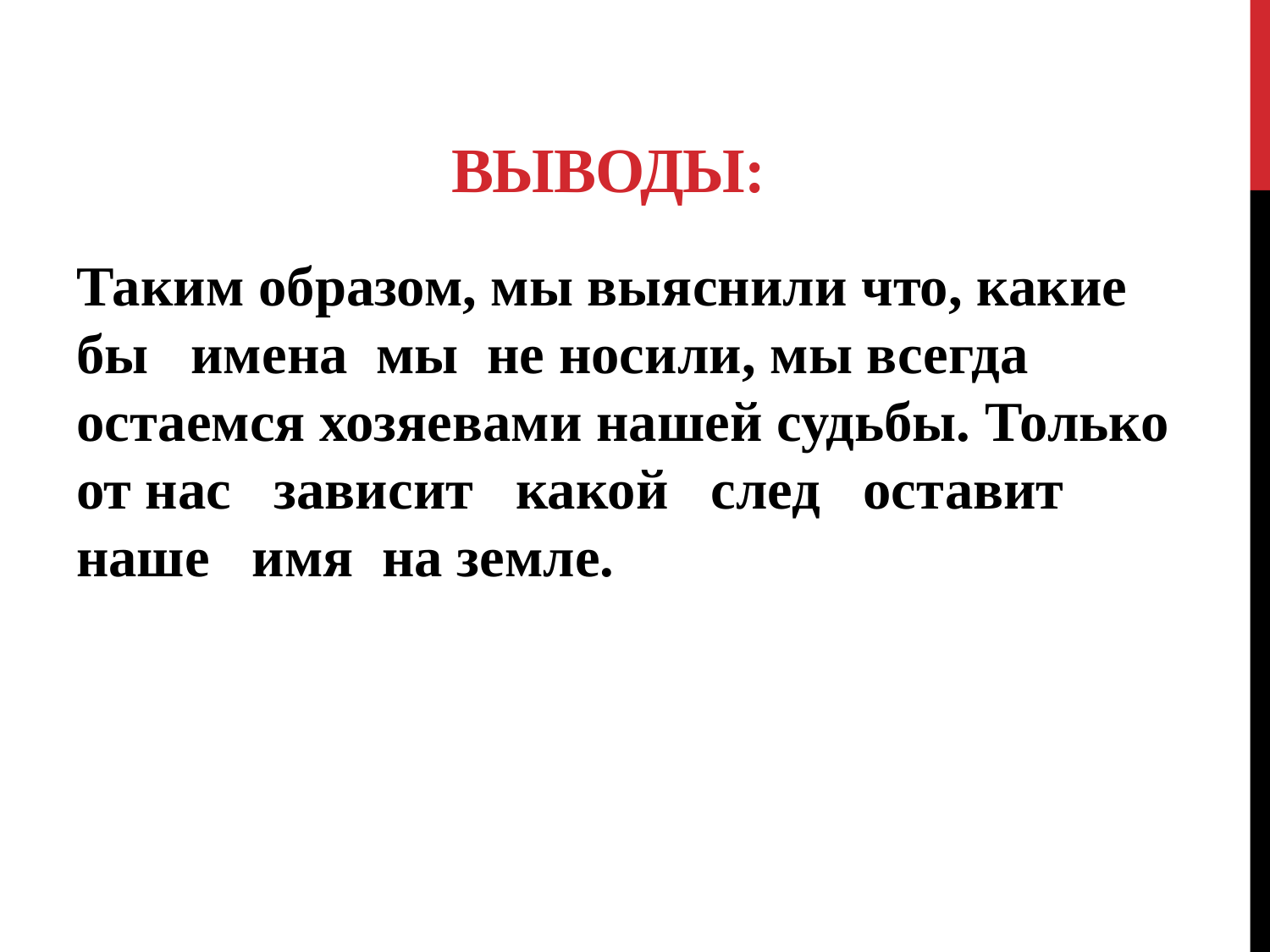

# Выводы:
Таким образом, мы выяснили что, какие    бы   имена  мы  не носили, мы всегда   остаемся хозяевами нашей судьбы. Только  от нас   зависит   какой   след   оставит   наше   имя  на земле.